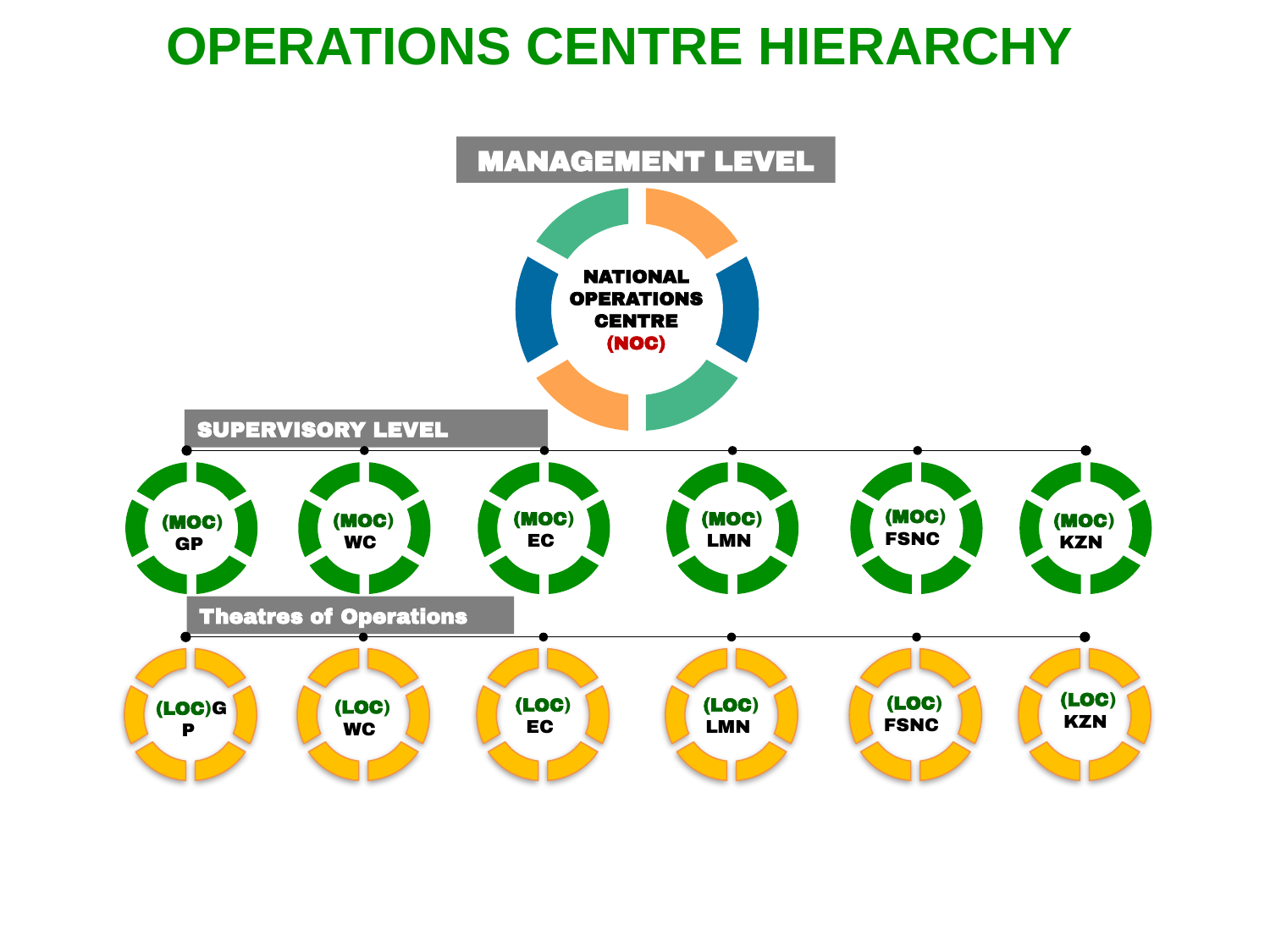

OPERATIONS CENTRE HIERARCHY
MANAGEMENT LEVEL

NATIONAL OPERATIONS CENTRE
(NOC)
SUPERVISORY LEVEL

(MOC) FSNC
(MOC) EC
(MOC) LMN
(MOC) KZN
(MOC) WC
(MOC)GP
Theatres of Operations

(LOC) KZN
(LOC) FSNC
(LOC) EC
(LOC) LMN
(LOC) WC
(LOC)GP